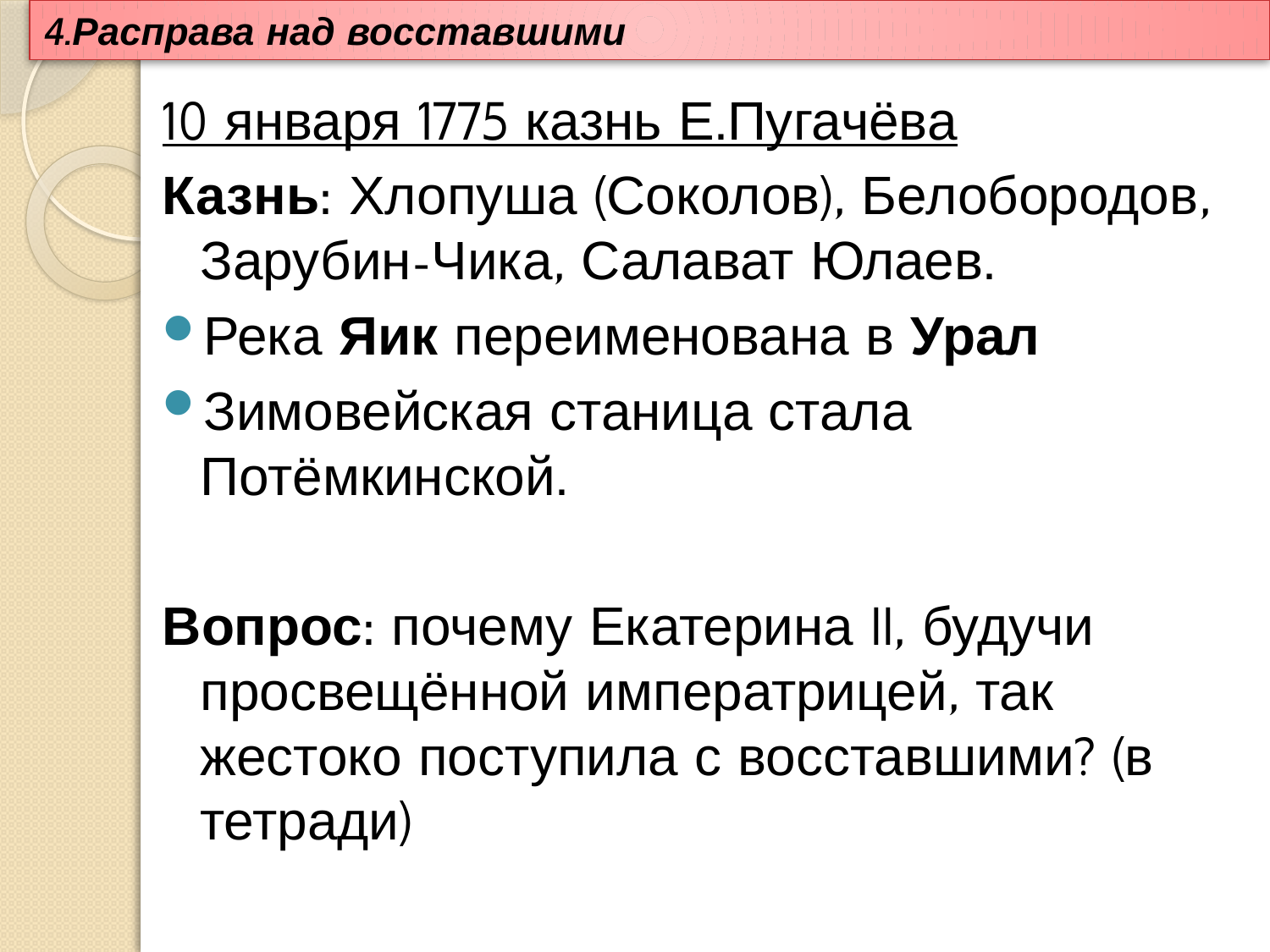

# 4.Расправа над восставшими
10 января 1775 казнь Е.Пугачёва
Казнь: Хлопуша (Соколов), Белобородов, Зарубин-Чика, Салават Юлаев.
Река Яик переименована в Урал
Зимовейская станица стала Потёмкинской.

Вопрос: почему Екатерина II, будучи просвещённой императрицей, так жестоко поступила с восставшими? (в тетради)